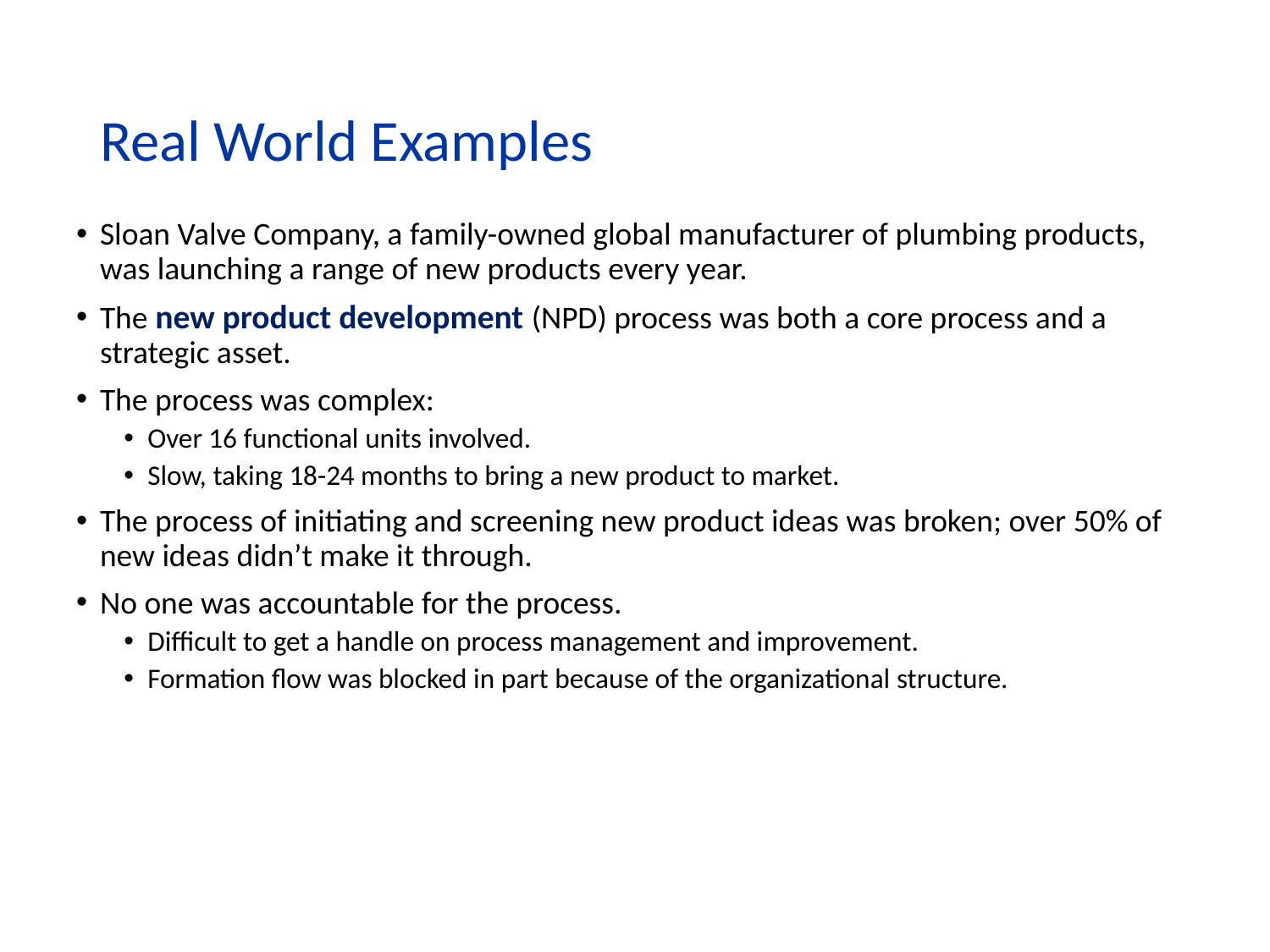

# Real World Examples
Sloan Valve Company, a family-owned global manufacturer of plumbing products, was launching a range of new products every year.
The new product development (NPD) process was both a core process and a strategic asset.
The process was complex:
Over 16 functional units involved.
Slow, taking 18-24 months to bring a new product to market.
The process of initiating and screening new product ideas was broken; over 50% of new ideas didn’t make it through.
No one was accountable for the process.
Difficult to get a handle on process management and improvement.
Formation flow was blocked in part because of the organizational structure.